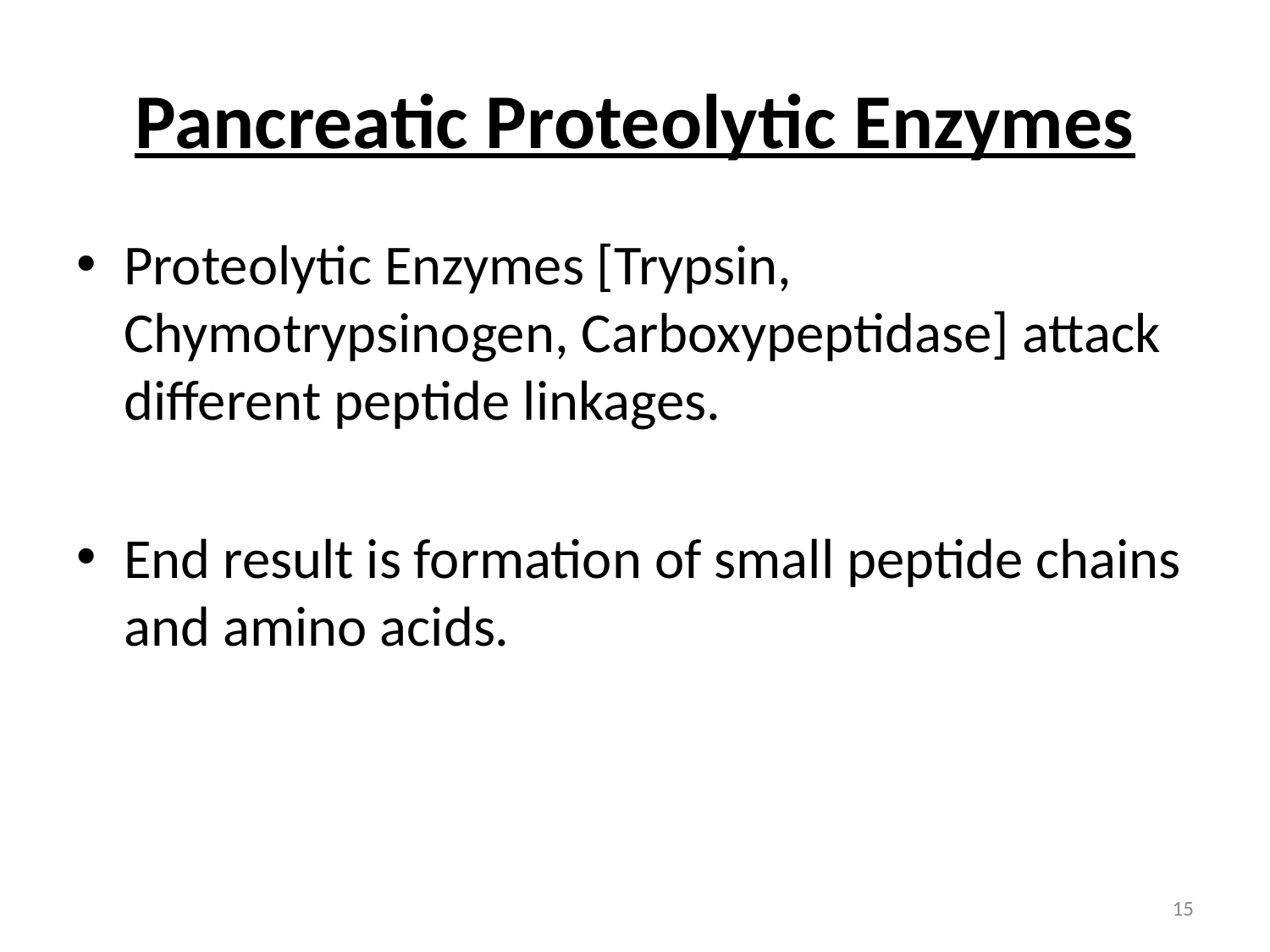

# Pancreatic Proteolytic Enzymes
Proteolytic Enzymes [Trypsin, Chymotrypsinogen, Carboxypeptidase] attack different peptide linkages.

End result is formation of small peptide chains and amino acids.
15